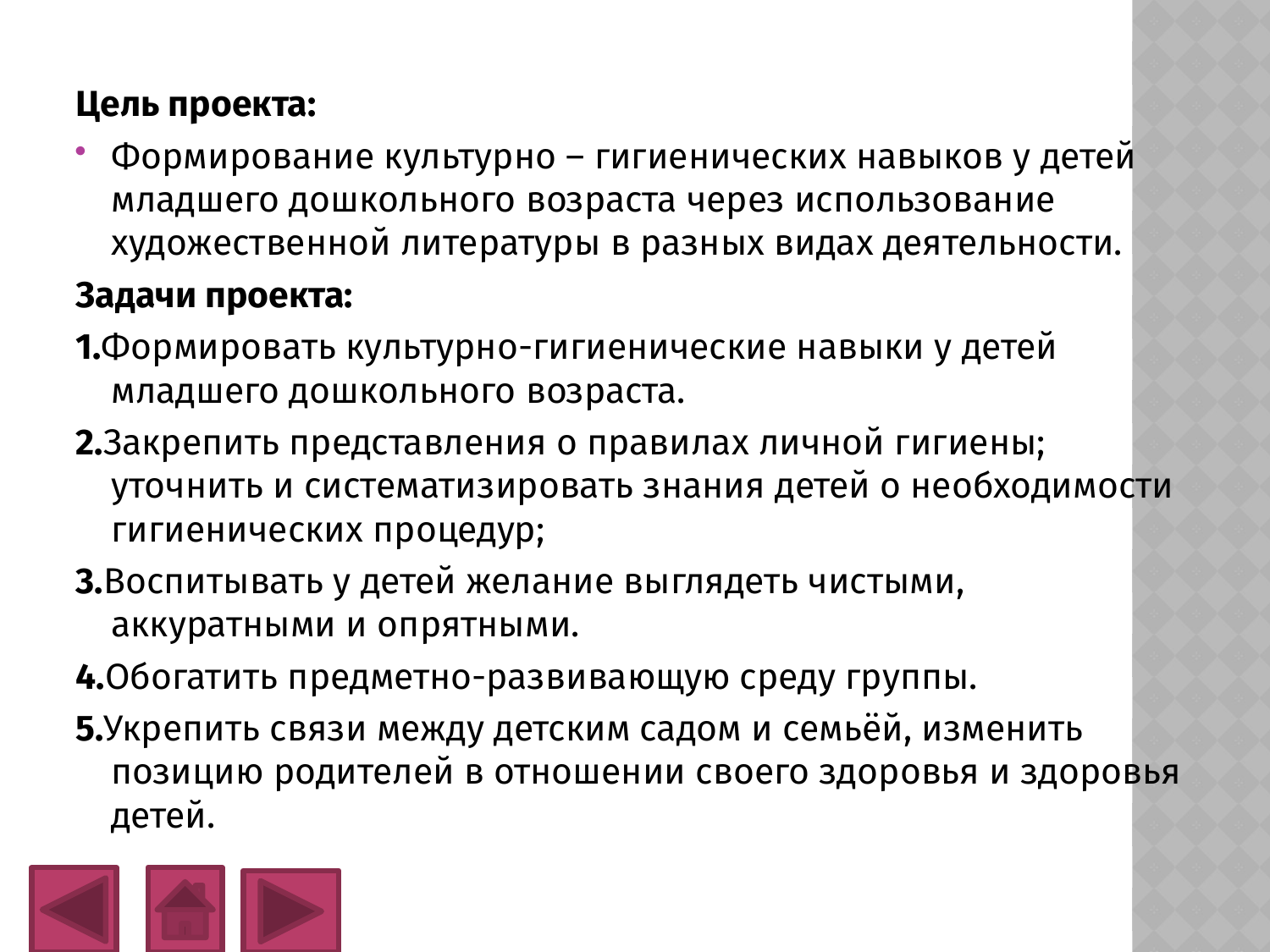

Цель проекта:
Формирование культурно – гигиенических навыков у детей младшего дошкольного возраста через использование художественной литературы в разных видах деятельности.
Задачи проекта:
1.Формировать культурно-гигиенические навыки у детей младшего дошкольного возраста.
2.Закрепить представления о правилах личной гигиены; уточнить и систематизировать знания детей о необходимости гигиенических процедур;
3.Воспитывать у детей желание выглядеть чистыми, аккуратными и опрятными.
4.Обогатить предметно-развивающую среду группы.
5.Укрепить связи между детским садом и семьёй, изменить позицию родителей в отношении своего здоровья и здоровья детей.